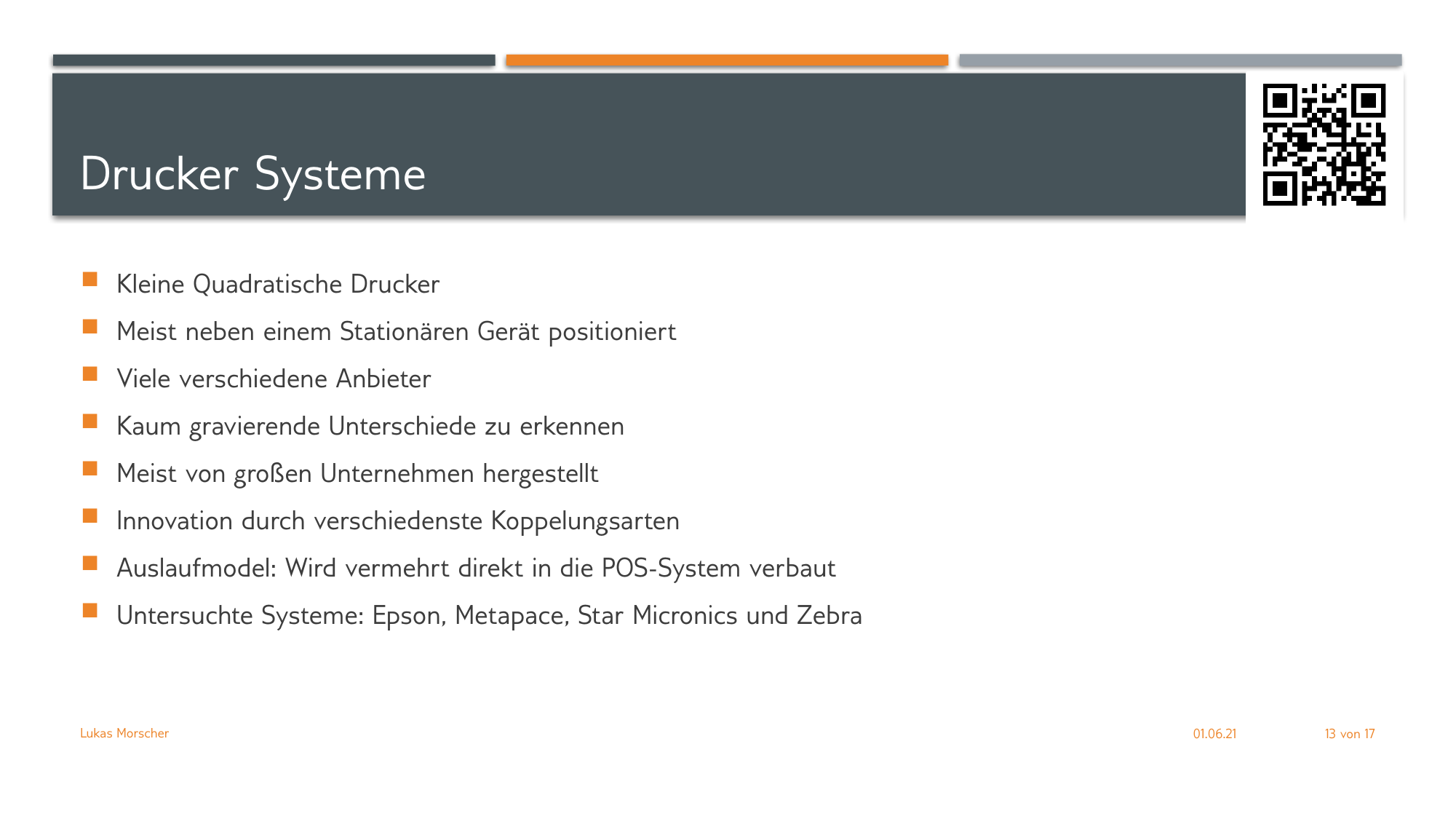

# Drucker Systeme
Kleine Quadratische Drucker
Meist neben einem Stationären Gerät positioniert
Viele verschiedene Anbieter
Kaum gravierende Unterschiede zu erkennen
Meist von großen Unternehmen hergestellt
Innovation durch verschiedenste Koppelungsarten
Auslaufmodel: Wird vermehrt direkt in die POS-System verbaut
Untersuchte Systeme: Epson, Metapace, Star Micronics und Zebra
Lukas Morscher
01.06.21
13 von 17